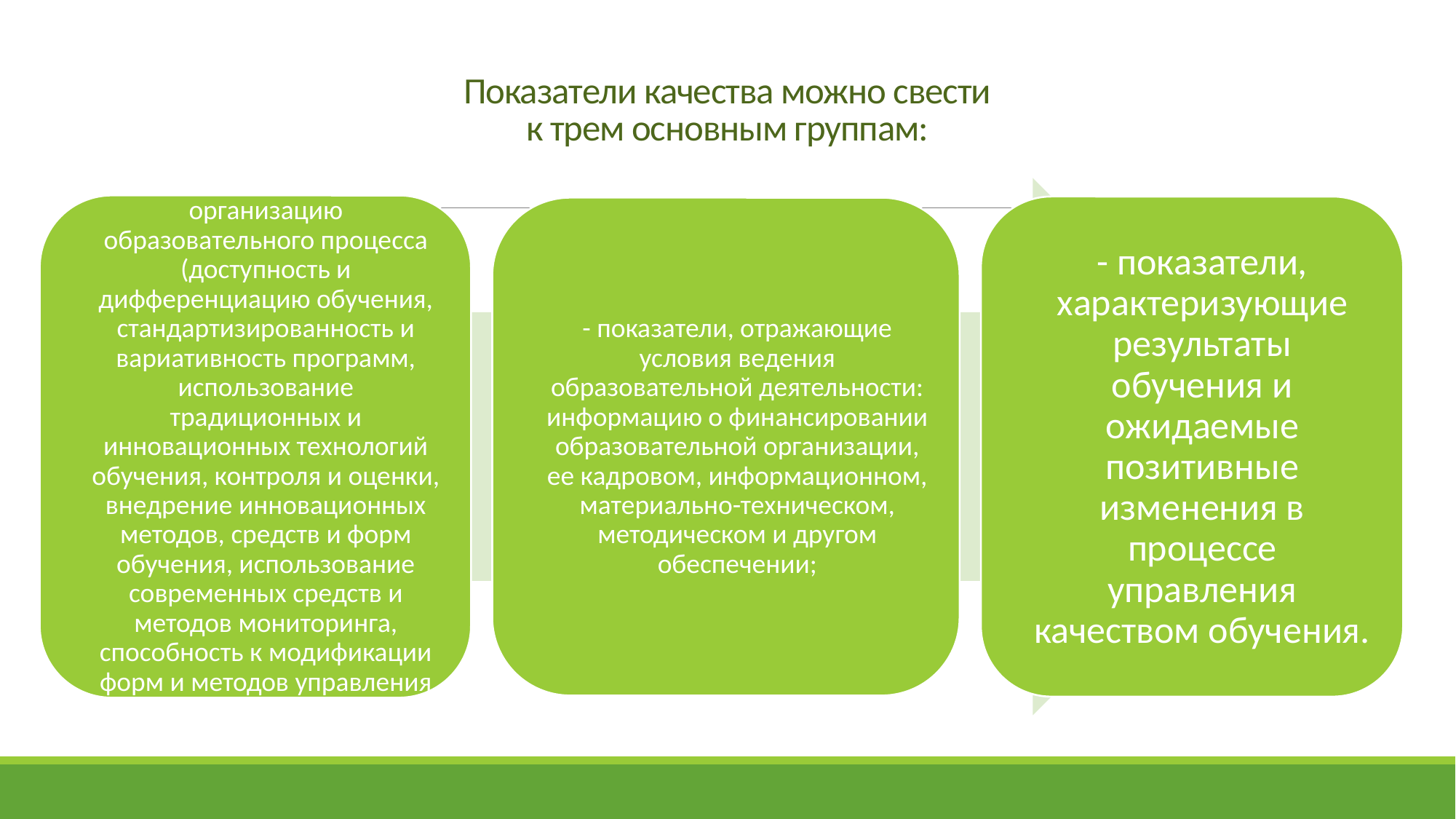

# Показатели качества можно свести к трем основным группам:
- показатели, отражающие организацию образовательного процесса (доступность и дифференциацию обучения, стандартизированность и вариативность программ, использование традиционных и инновационных технологий обучения, контроля и оценки, внедрение инновационных методов, средств и форм обучения, использование современных средств и методов мониторинга, способность к модификации форм и методов управления процессом;
- показатели, отражающие условия ведения образовательной деятельности: информацию о финансировании образовательной организации, ее кадровом, информационном, материально-техническом, методическом и другом обеспечении;
- показатели, характеризующие результаты обучения и ожидаемые позитивные изменения в процессе управления качеством обучения.